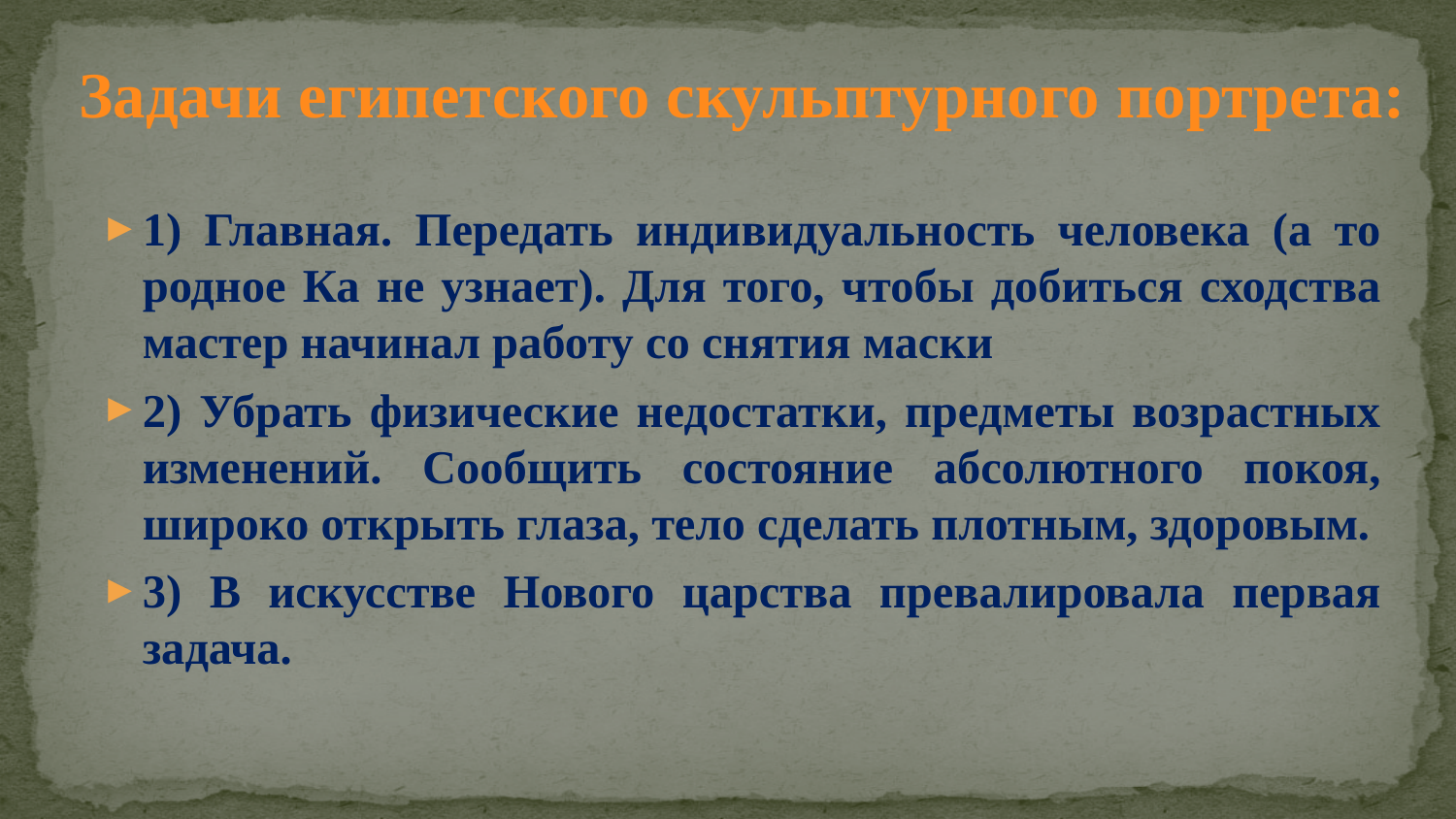

# Задачи египетского скульптурного портрета:
1) Главная. Передать индивидуальность человека (а то родное Ка не узнает). Для того, чтобы добиться сходства мастер начинал работу со снятия маски
2) Убрать физические недостатки, предметы возрастных изменений. Сообщить состояние абсолютного покоя, широко открыть глаза, тело сделать плотным, здоровым.
3) В искусстве Нового царства превалировала первая задача.